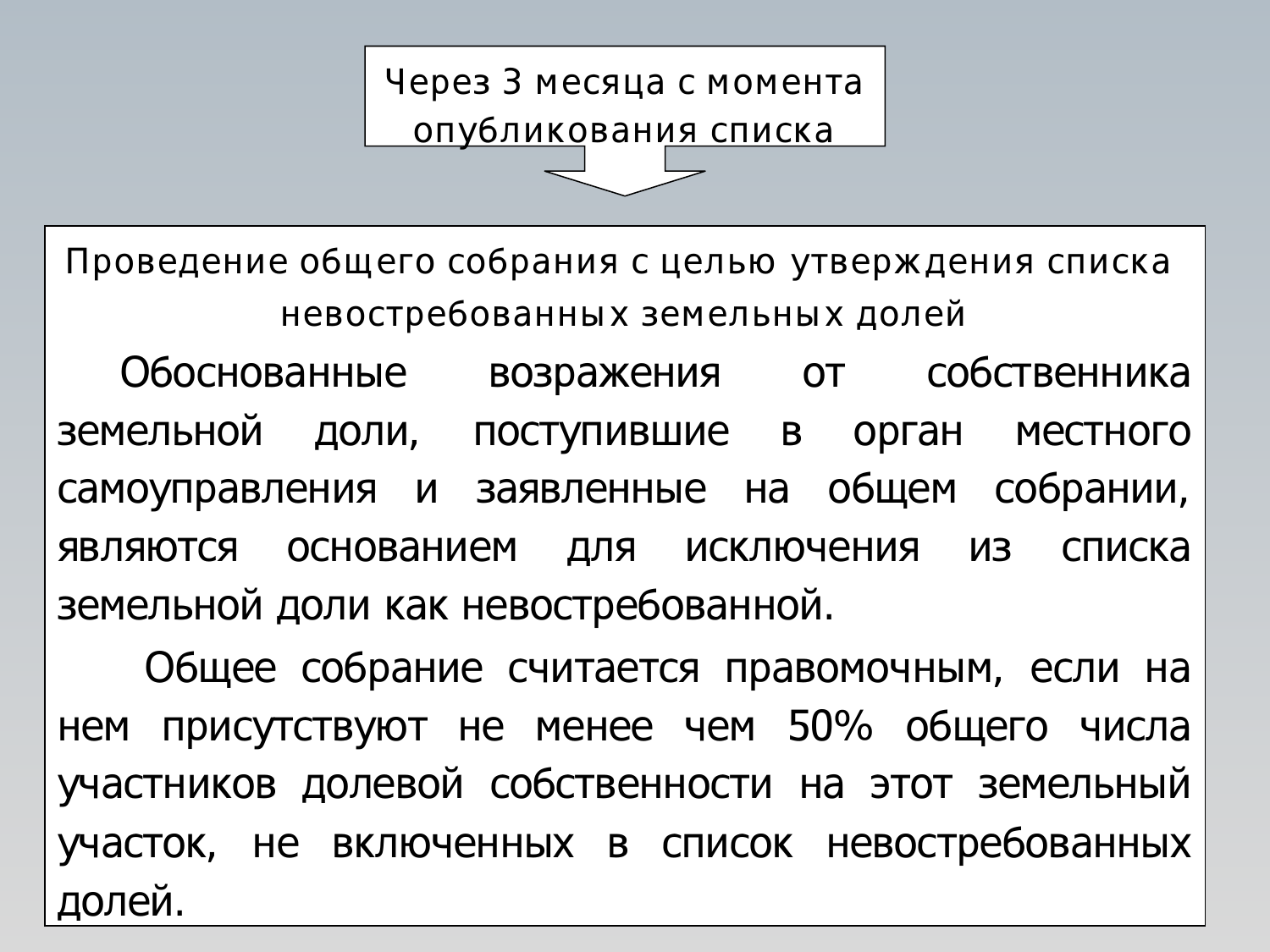

Через 3 месяца с момента опубликования списка
Проведение общего собрания с целью утверждения списка
невостребованных земельных долей
Обоснованные возражения от собственника земельной доли, поступившие в орган местного самоуправления и заявленные на общем собрании, являются основанием для исключения из списка земельной доли как невостребованной.
 Общее собрание считается правомочным, если на нем присутствуют не менее чем 50% общего числа участников долевой собственности на этот земельный участок, не включенных в список невостребованных долей.